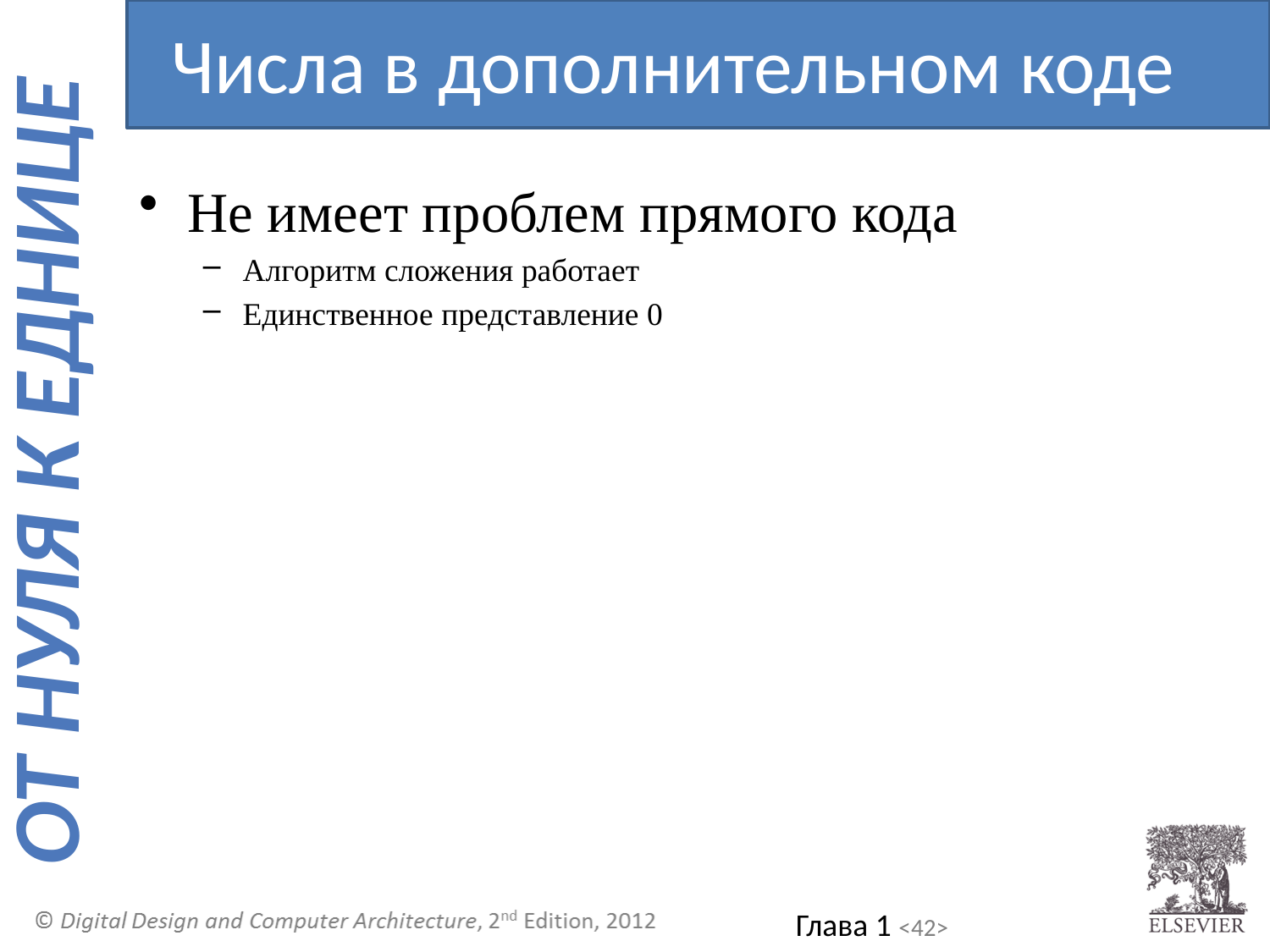

Числа в дополнительном коде

Не имеет проблем прямого кода
Алгоритм сложения работает
Единственное представление 0